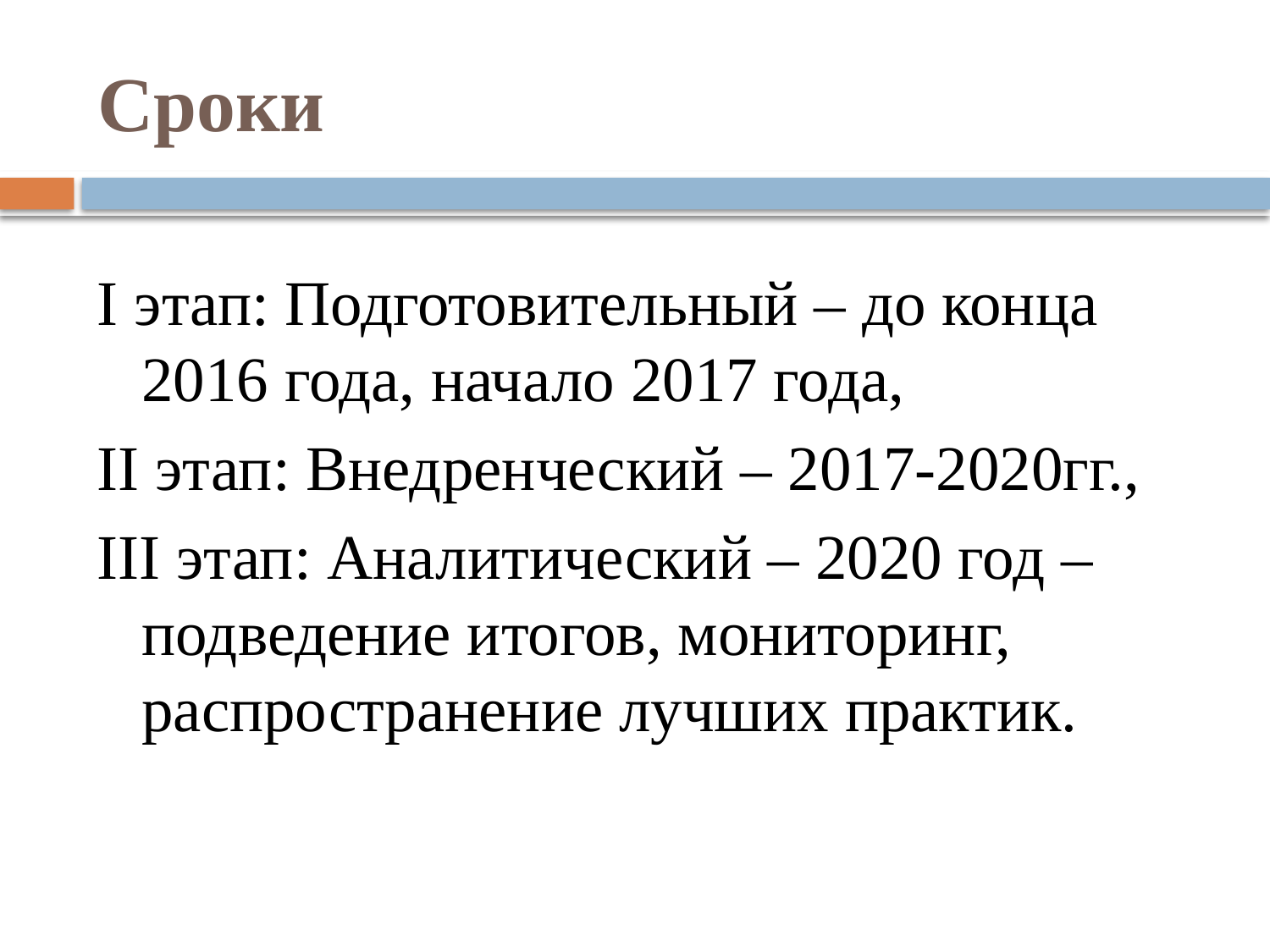

# Сроки
I этап: Подготовительный – до конца 2016 года, начало 2017 года,
II этап: Внедренческий – 2017-2020гг.,
III этап: Аналитический – 2020 год – подведение итогов, мониторинг, распространение лучших практик.